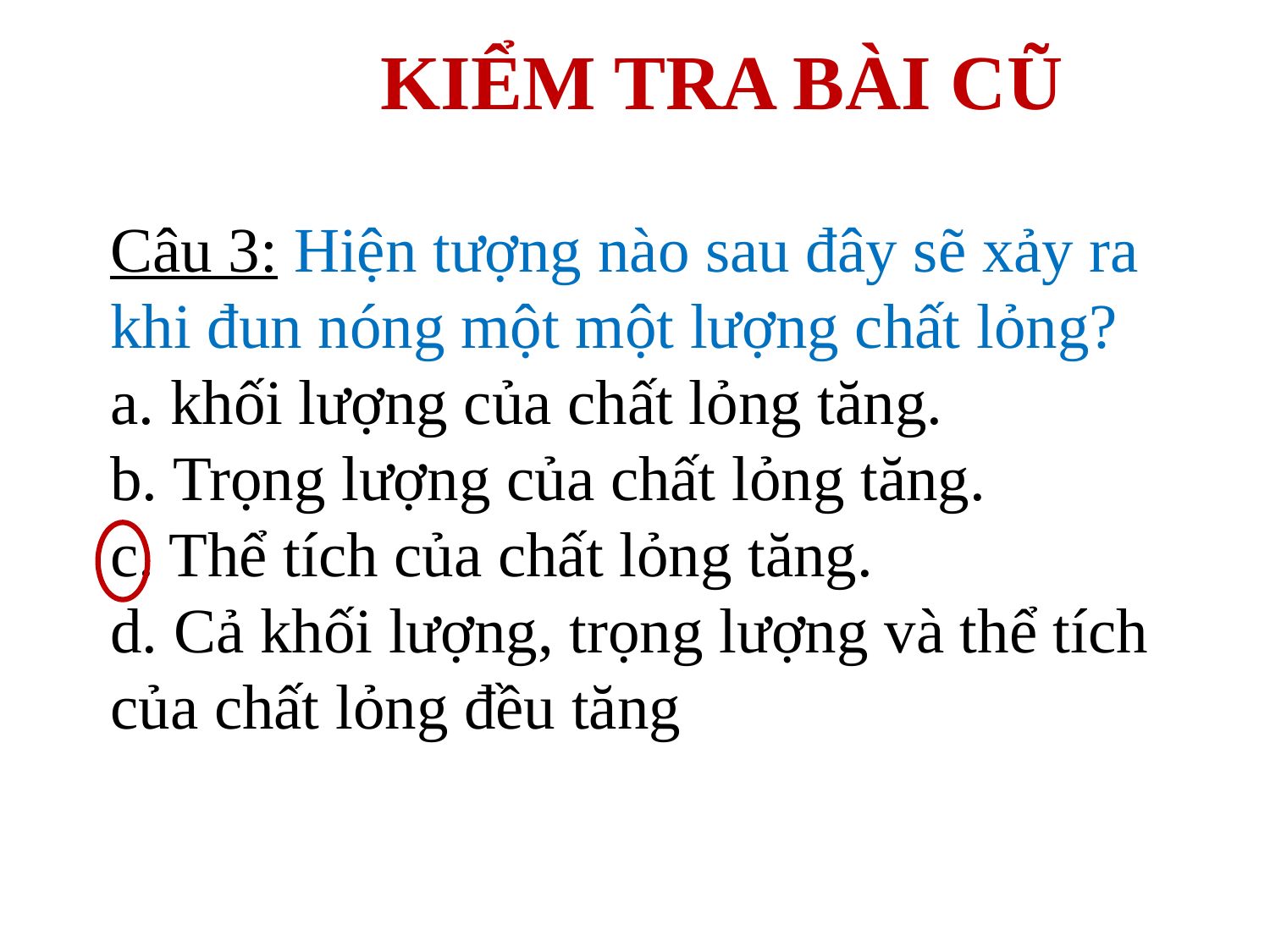

KIỂM TRA BÀI CŨ
Câu 3: Hiện tượng nào sau đây sẽ xảy ra khi đun nóng một một lượng chất lỏng?
a. khối lượng của chất lỏng tăng.
b. Trọng lượng của chất lỏng tăng.
c. Thể tích của chất lỏng tăng.
d. Cả khối lượng, trọng lượng và thể tích của chất lỏng đều tăng